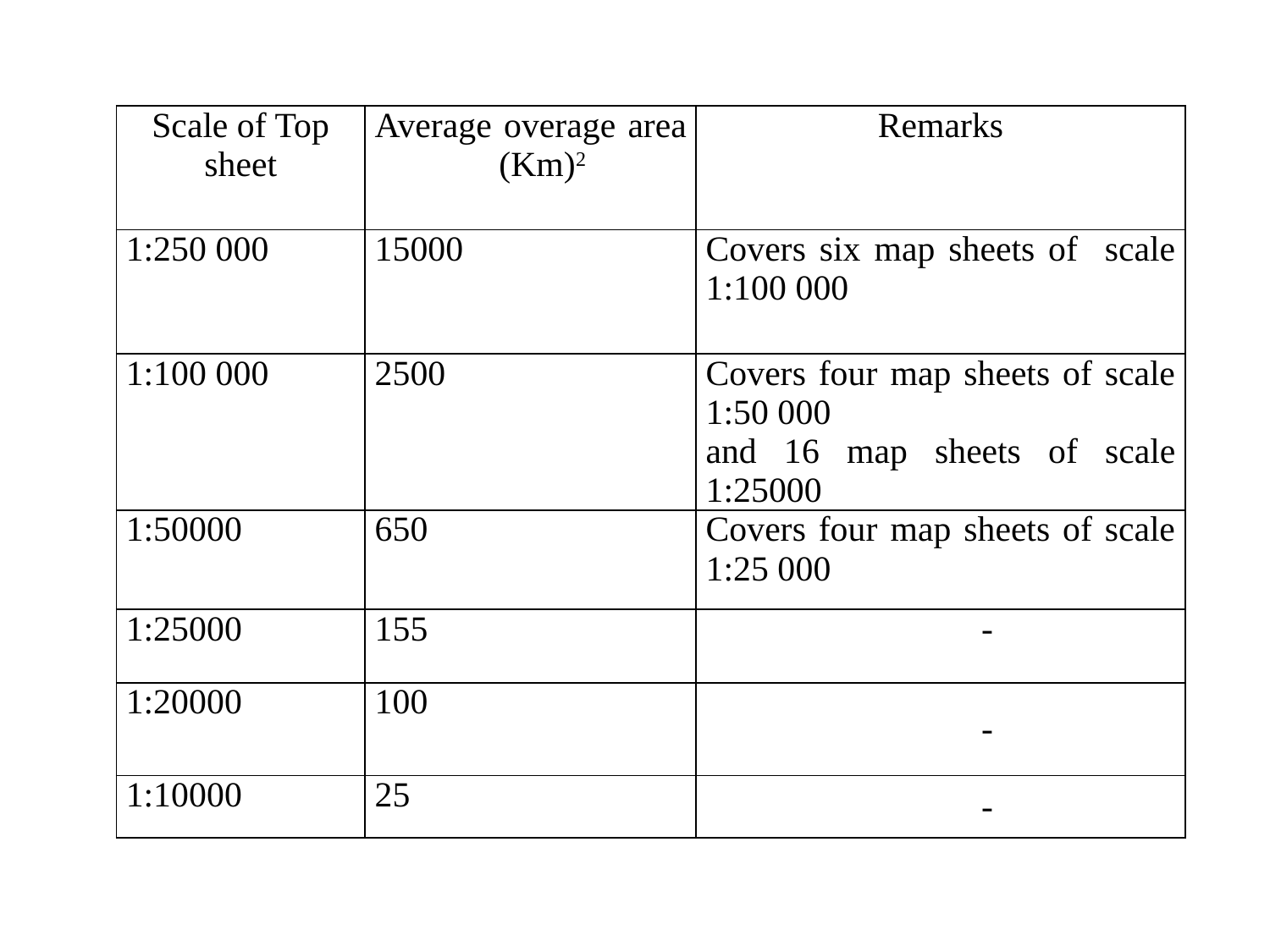

| Scale of Top sheet | Average overage area (Km)2 | Remarks |
| --- | --- | --- |
| 1:250 000 | 15000 | Covers six map sheets of scale 1:100 000 |
| 1:100 000 | 2500 | Covers four map sheets of scale 1:50 000 and 16 map sheets of scale 1:25000 |
| 1:50000 | 650 | Covers four map sheets of scale 1:25 000 |
| 1:25000 | 155 | - |
| 1:20000 | 100 | - |
| 1:10000 | 25 | - |